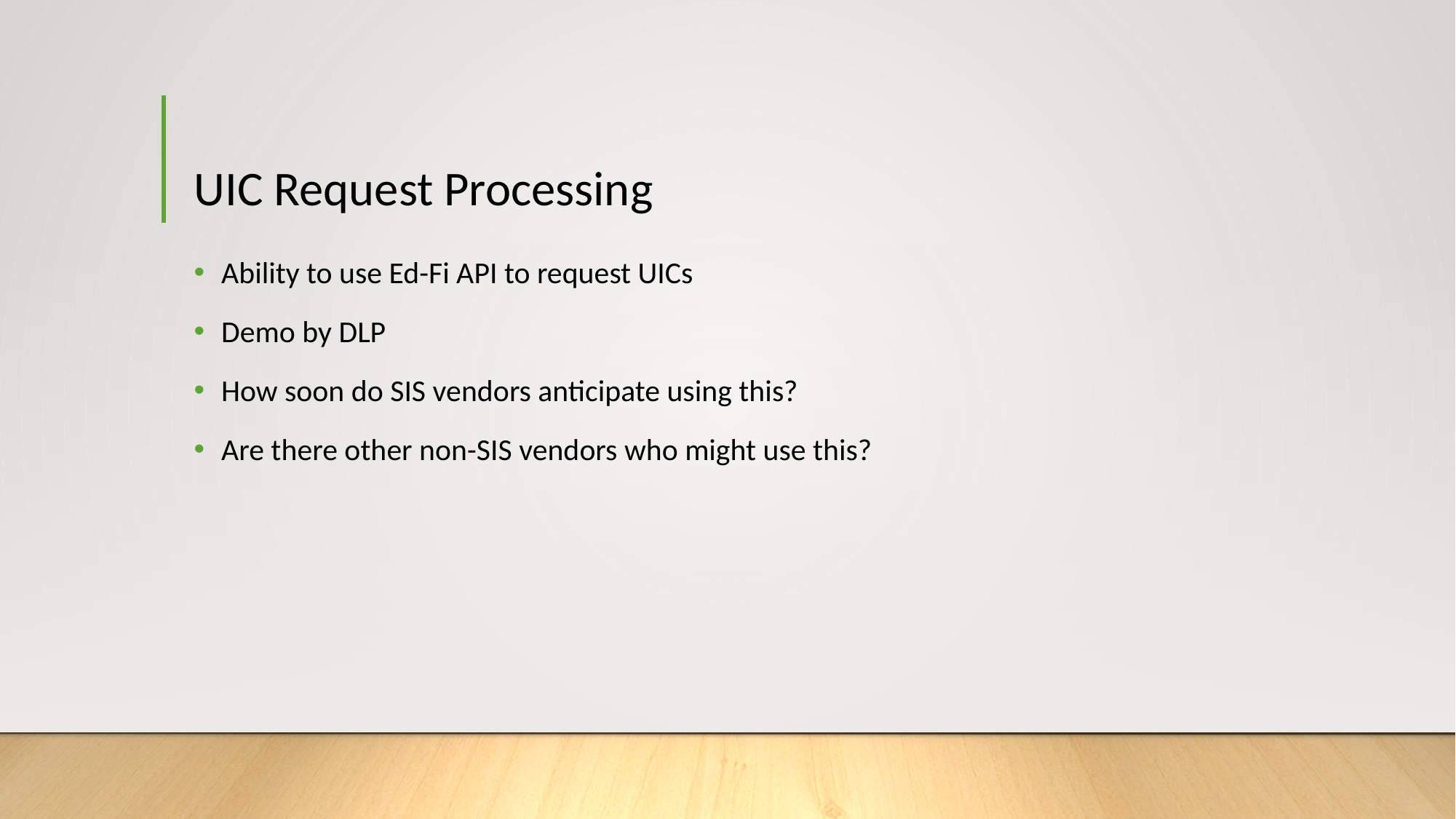

# UIC Request Processing
Ability to use Ed-Fi API to request UICs
Demo by DLP
How soon do SIS vendors anticipate using this?
Are there other non-SIS vendors who might use this?